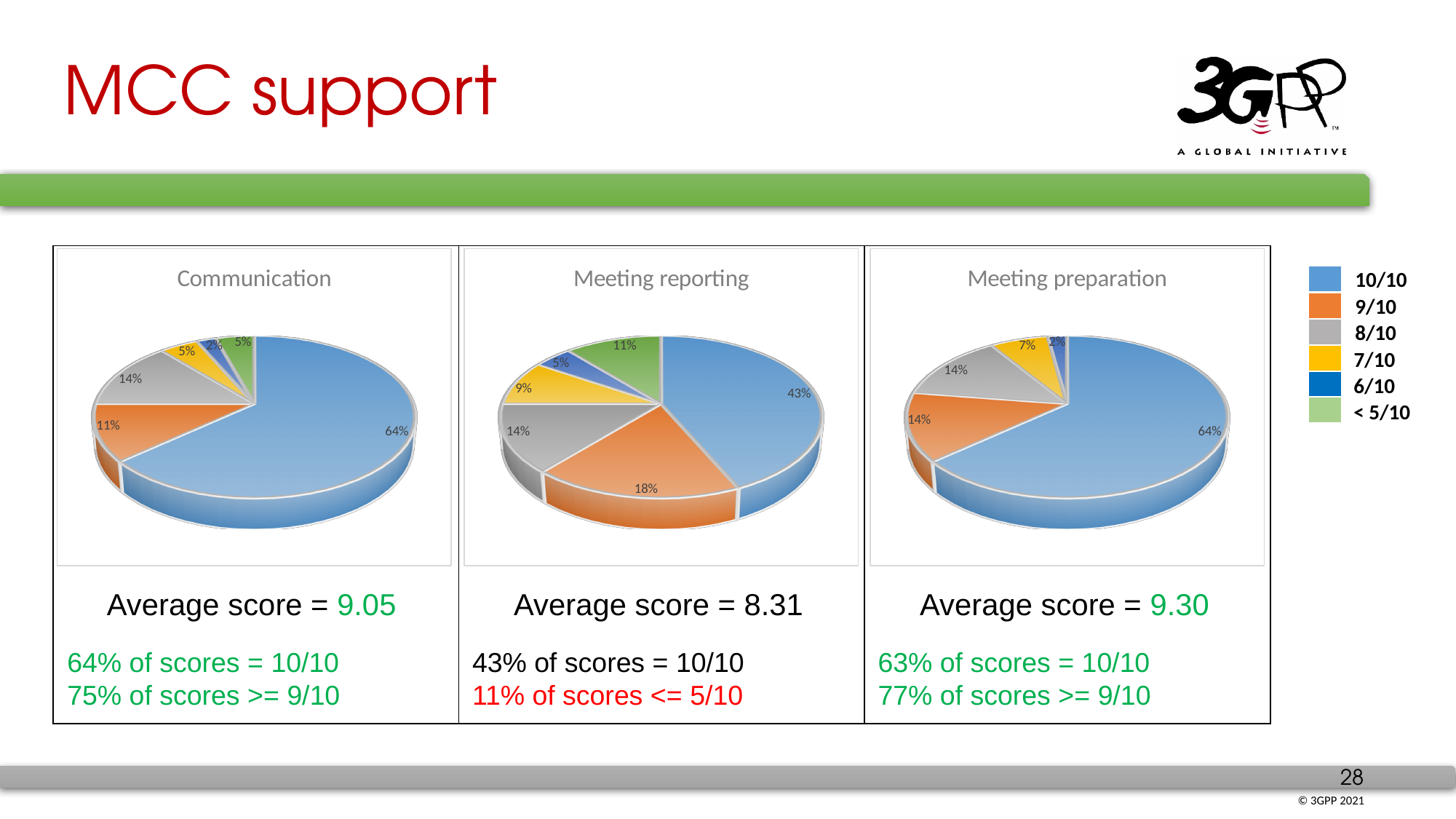

# MCC support
|  |  |  |
| --- | --- | --- |

[unsupported chart]

[unsupported chart]

[unsupported chart]

10/10

9/10

8/10

7/10

6/10

< 5/10
Average score = 9.05
Average score = 8.31
Average score = 9.30
64% of scores = 10/10
75% of scores >= 9/10
43% of scores = 10/10
11% of scores <= 5/10
63% of scores = 10/10
77% of scores >= 9/10